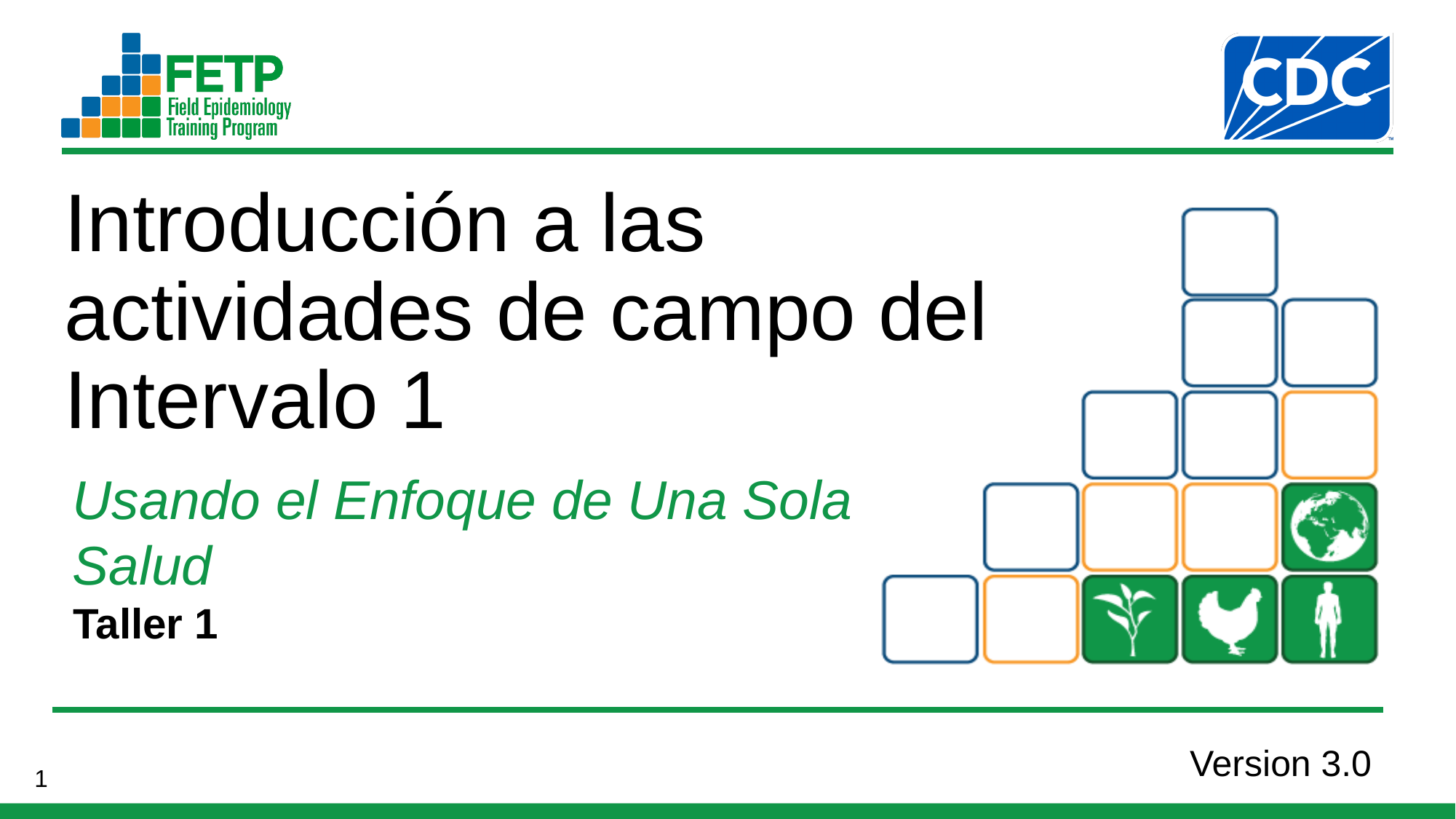

Introducción a las actividades de campo del Intervalo 1
Taller 1